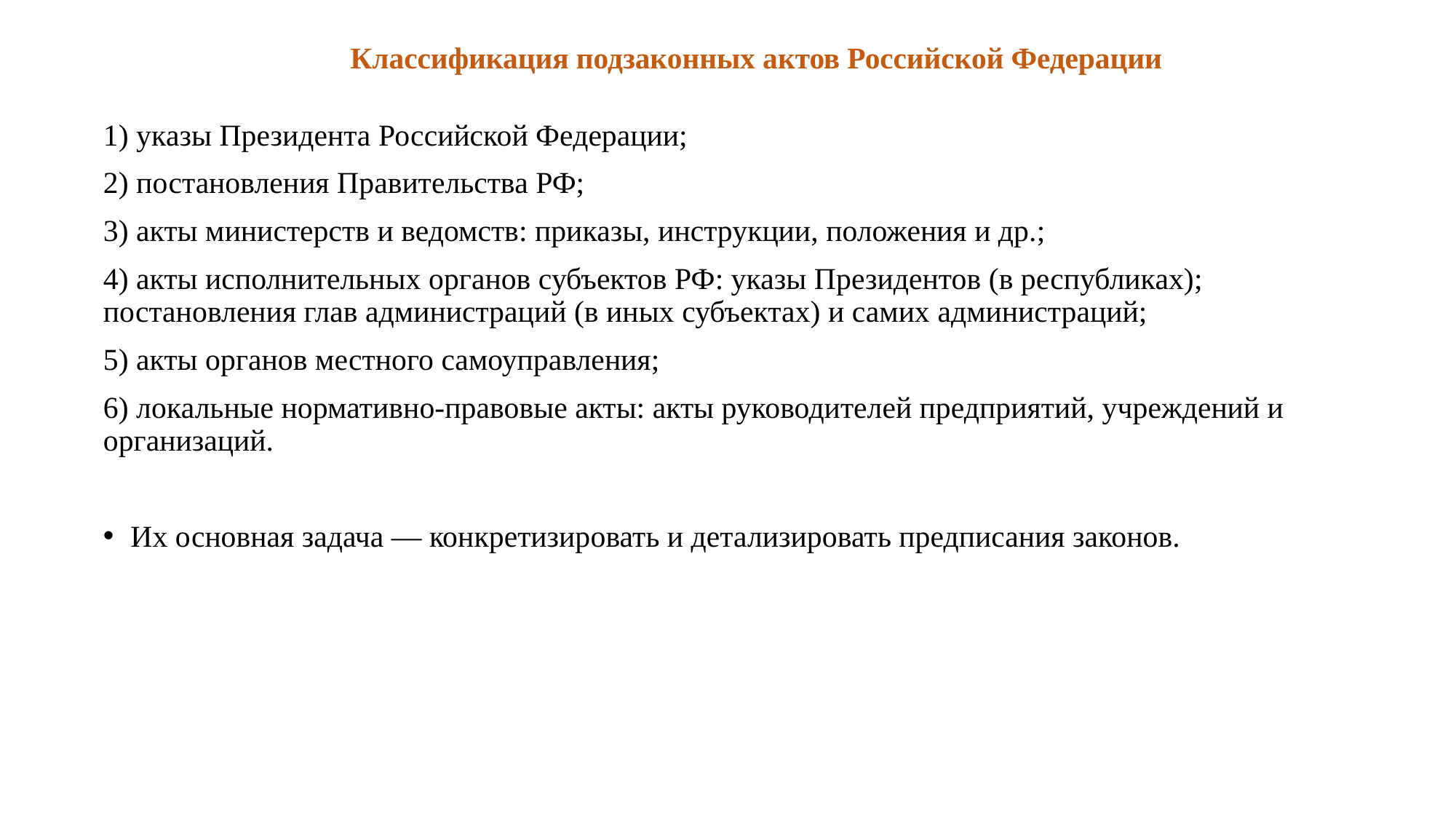

# Классификация подзаконных актов Российской Федерации
1) указы Президента Российской Федерации;
2) постановления Правительства РФ;
3) акты министерств и ведомств: приказы, инструкции, положения и др.;
4) акты исполнительных органов субъектов РФ: указы Президентов (в республиках); постановления глав администраций (в иных субъектах) и самих администраций;
5) акты органов местного самоуправления;
6) локальные нормативно-правовые акты: акты руководителей предприятий, учреждений и организаций.

Их основная задача — конкретизировать и детализировать предписания законов.